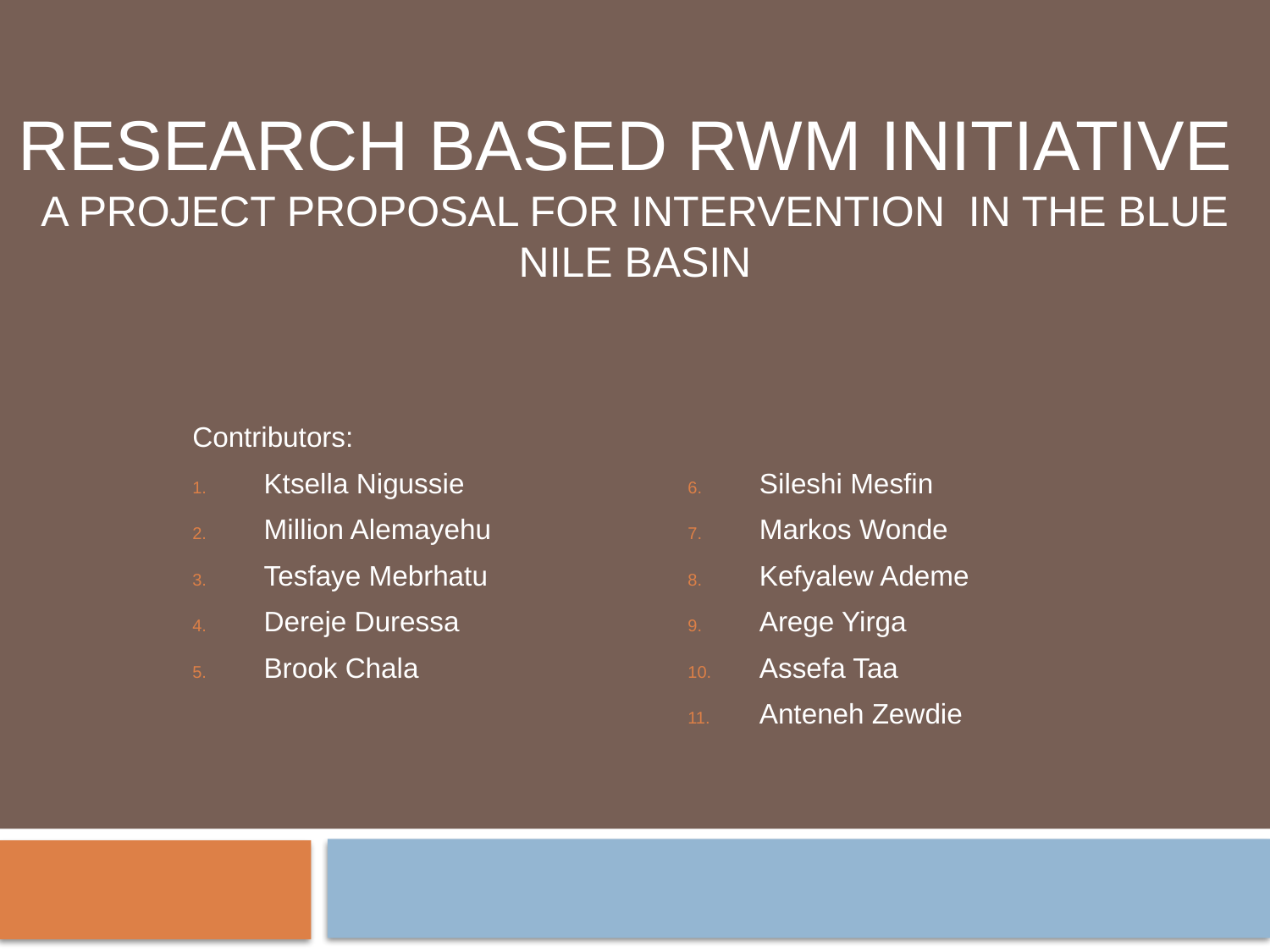

# Research based RWM Initiative A Project proposal for intervention  in the Blue Nile Basin
Contributors:
Ktsella Nigussie
Million Alemayehu
Tesfaye Mebrhatu
Dereje Duressa
Brook Chala

Sileshi Mesfin
Markos Wonde
Kefyalew Ademe
Arege Yirga
Assefa Taa
Anteneh Zewdie